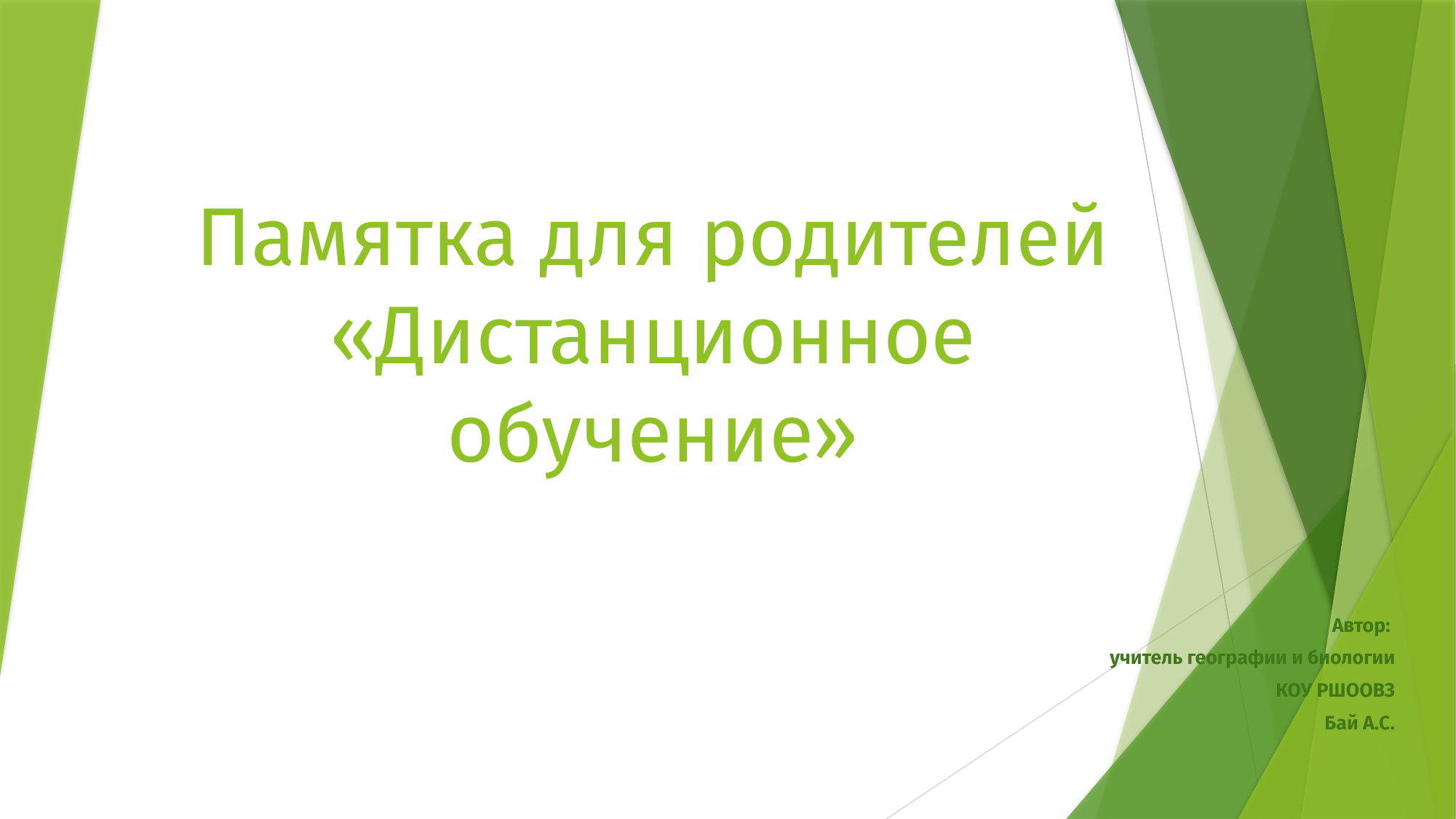

# Памятка для родителей «Дистанционное обучение»

Автор:
учитель географии и биологии
 КОУ РШООВЗ
Бай А.С.